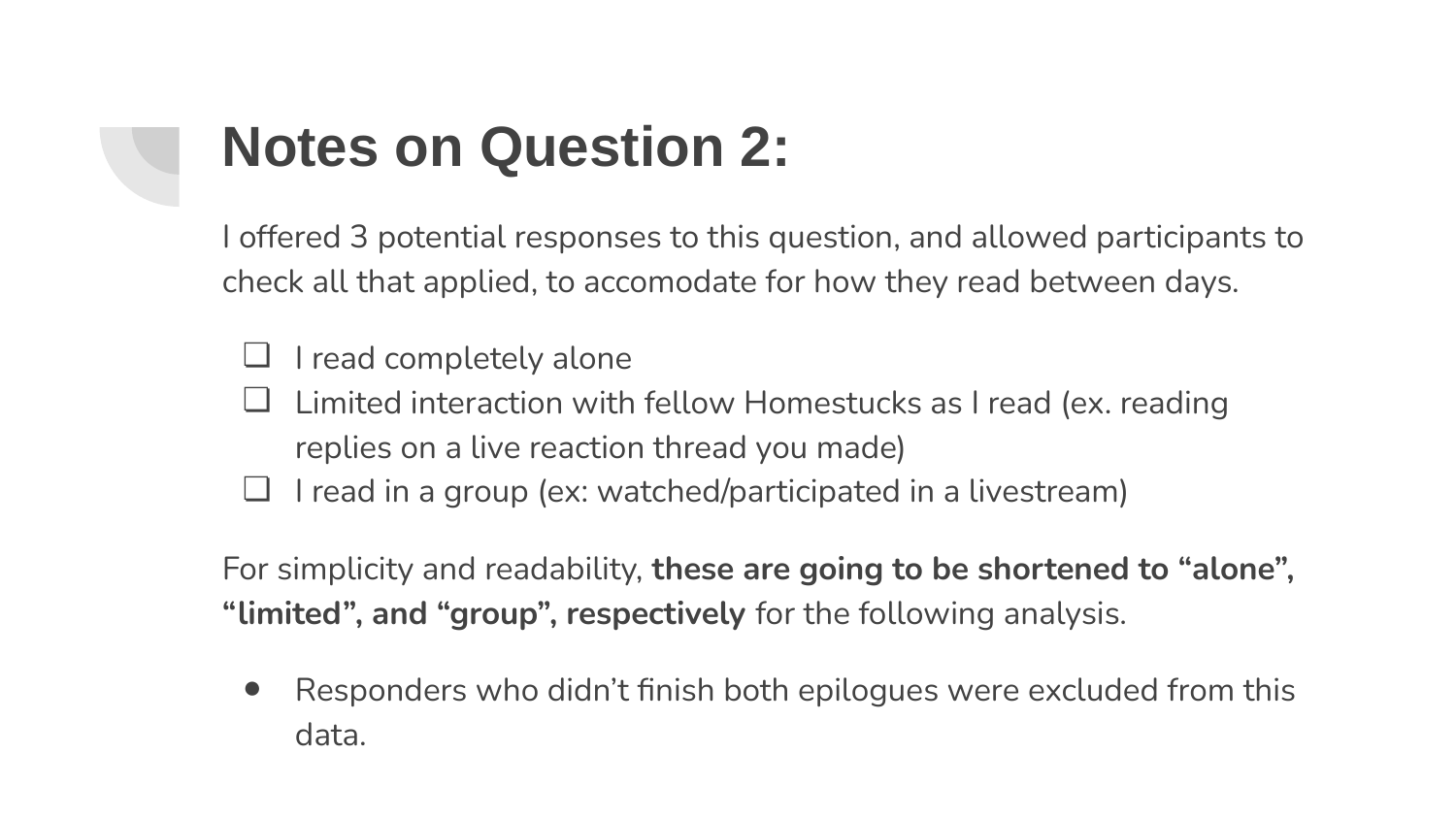

# Notes on Question 2:
I offered 3 potential responses to this question, and allowed participants to check all that applied, to accomodate for how they read between days.
I read completely alone
Limited interaction with fellow Homestucks as I read (ex. reading replies on a live reaction thread you made)
I read in a group (ex: watched/participated in a livestream)
For simplicity and readability, these are going to be shortened to “alone”, “limited”, and “group”, respectively for the following analysis.
Responders who didn’t finish both epilogues were excluded from this data.